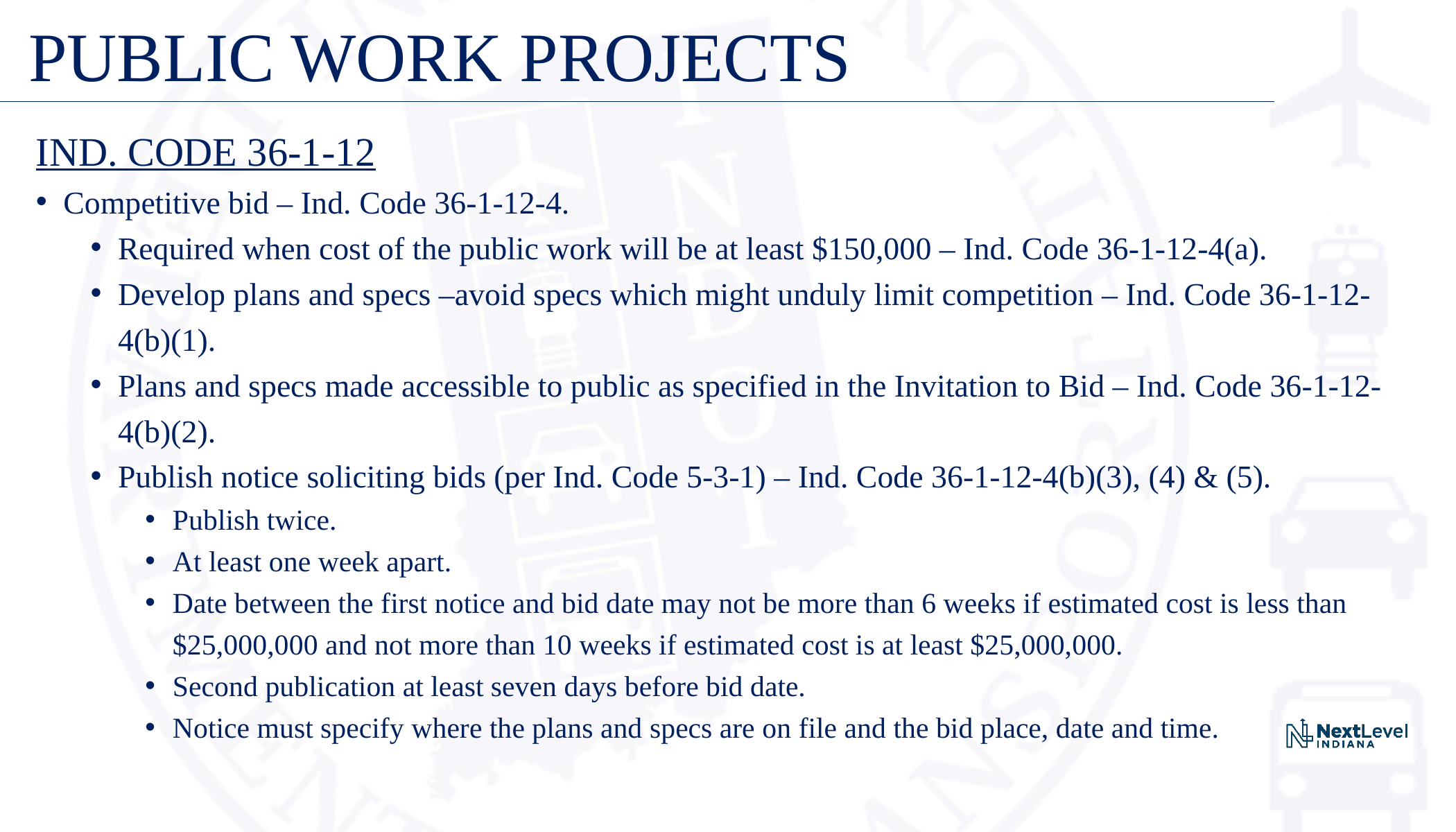

# PUBLIC WORK PROJECTS
IND. CODE 36-1-12
Competitive bid – Ind. Code 36-1-12-4.
Required when cost of the public work will be at least $150,000 – Ind. Code 36-1-12-4(a).
Develop plans and specs –avoid specs which might unduly limit competition – Ind. Code 36-1-12-4(b)(1).
Plans and specs made accessible to public as specified in the Invitation to Bid – Ind. Code 36-1-12-4(b)(2).
Publish notice soliciting bids (per Ind. Code 5-3-1) – Ind. Code 36-1-12-4(b)(3), (4) & (5).
Publish twice.
At least one week apart.
Date between the first notice and bid date may not be more than 6 weeks if estimated cost is less than $25,000,000 and not more than 10 weeks if estimated cost is at least $25,000,000.
Second publication at least seven days before bid date.
Notice must specify where the plans and specs are on file and the bid place, date and time.